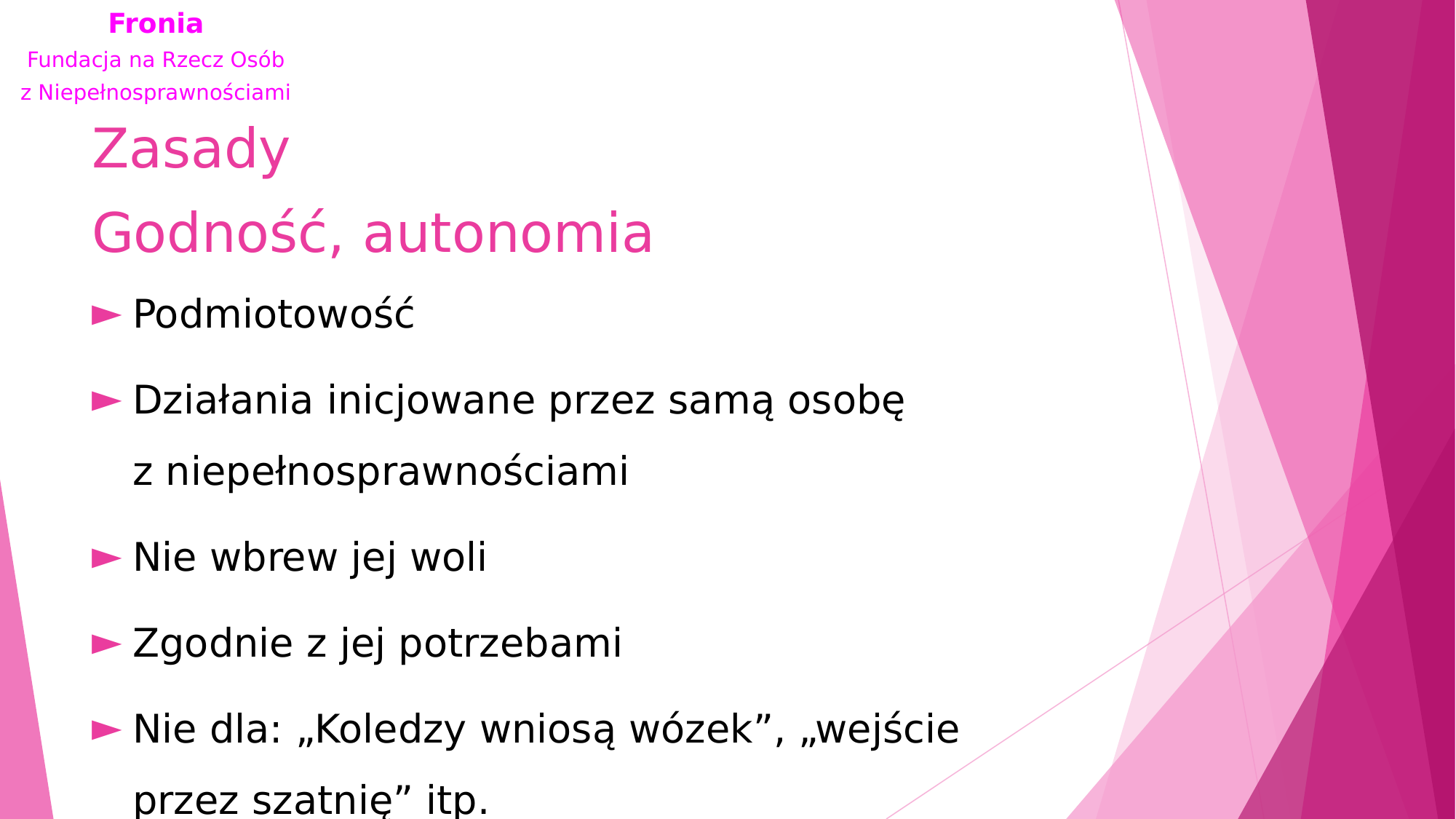

# Zasady Godność, autonomia
Podmiotowość
Działania inicjowane przez samą osobę z niepełnosprawnościami
Nie wbrew jej woli
Zgodnie z jej potrzebami
Nie dla: „Koledzy wniosą wózek”, „wejście przez szatnię” itp.